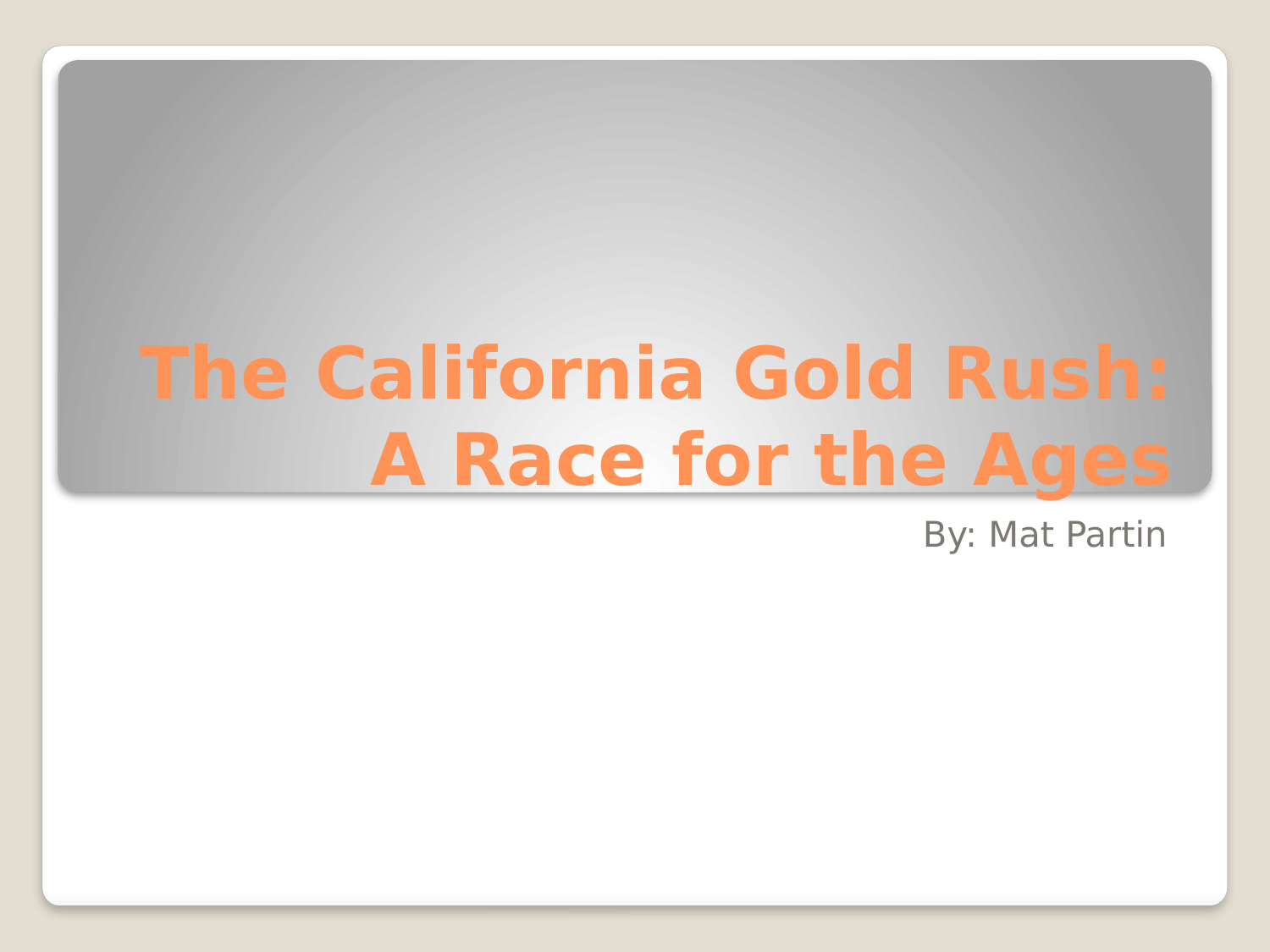

# The California Gold Rush: A Race for the Ages
By: Mat Partin